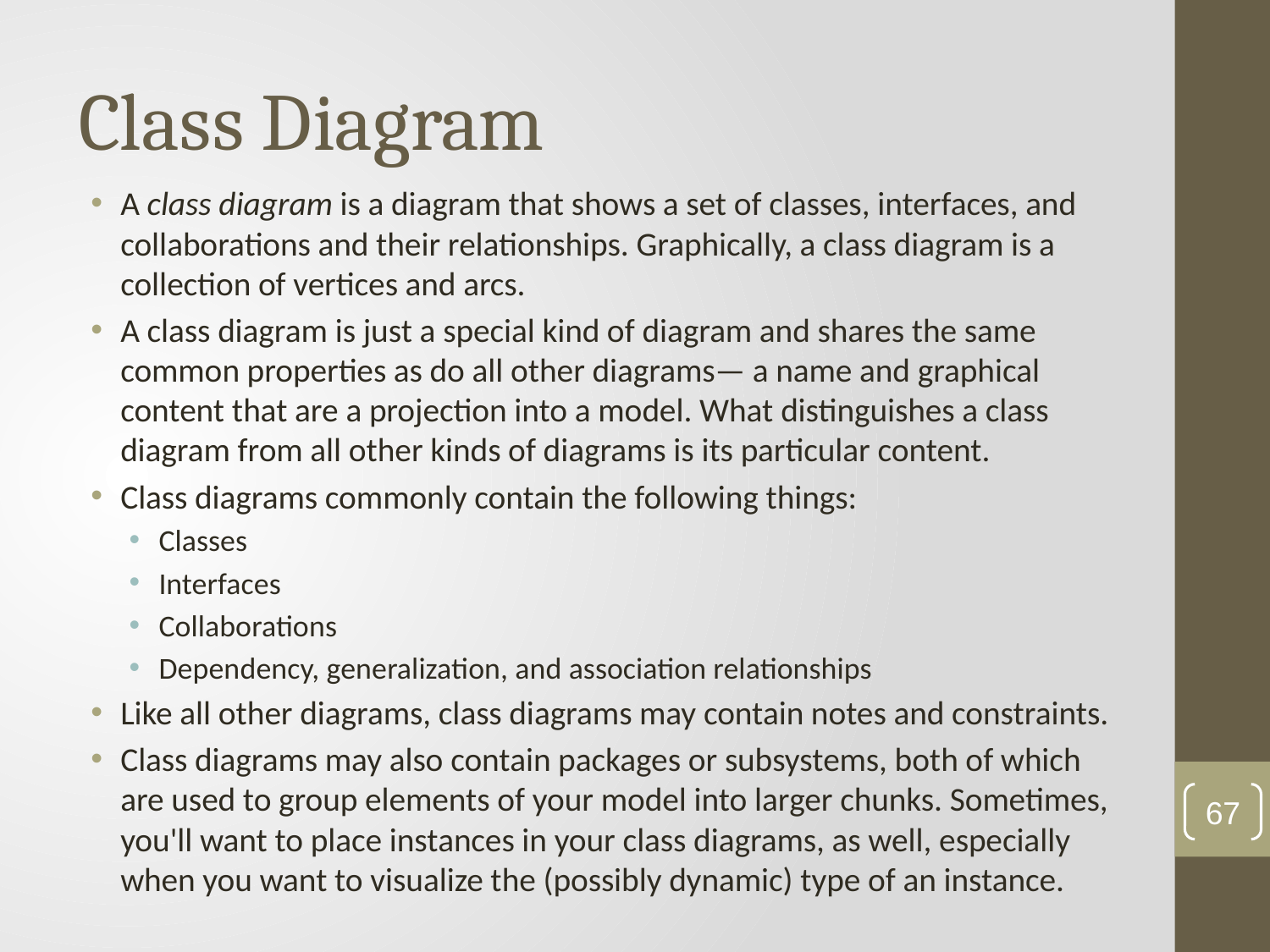

# Class Diagram
A class diagram is a diagram that shows a set of classes, interfaces, and collaborations and their relationships. Graphically, a class diagram is a collection of vertices and arcs.
A class diagram is just a special kind of diagram and shares the same common properties as do all other diagrams— a name and graphical content that are a projection into a model. What distinguishes a class diagram from all other kinds of diagrams is its particular content.
Class diagrams commonly contain the following things:
Classes
Interfaces
Collaborations
Dependency, generalization, and association relationships
Like all other diagrams, class diagrams may contain notes and constraints.
Class diagrams may also contain packages or subsystems, both of which are used to group elements of your model into larger chunks. Sometimes, you'll want to place instances in your class diagrams, as well, especially when you want to visualize the (possibly dynamic) type of an instance.
67